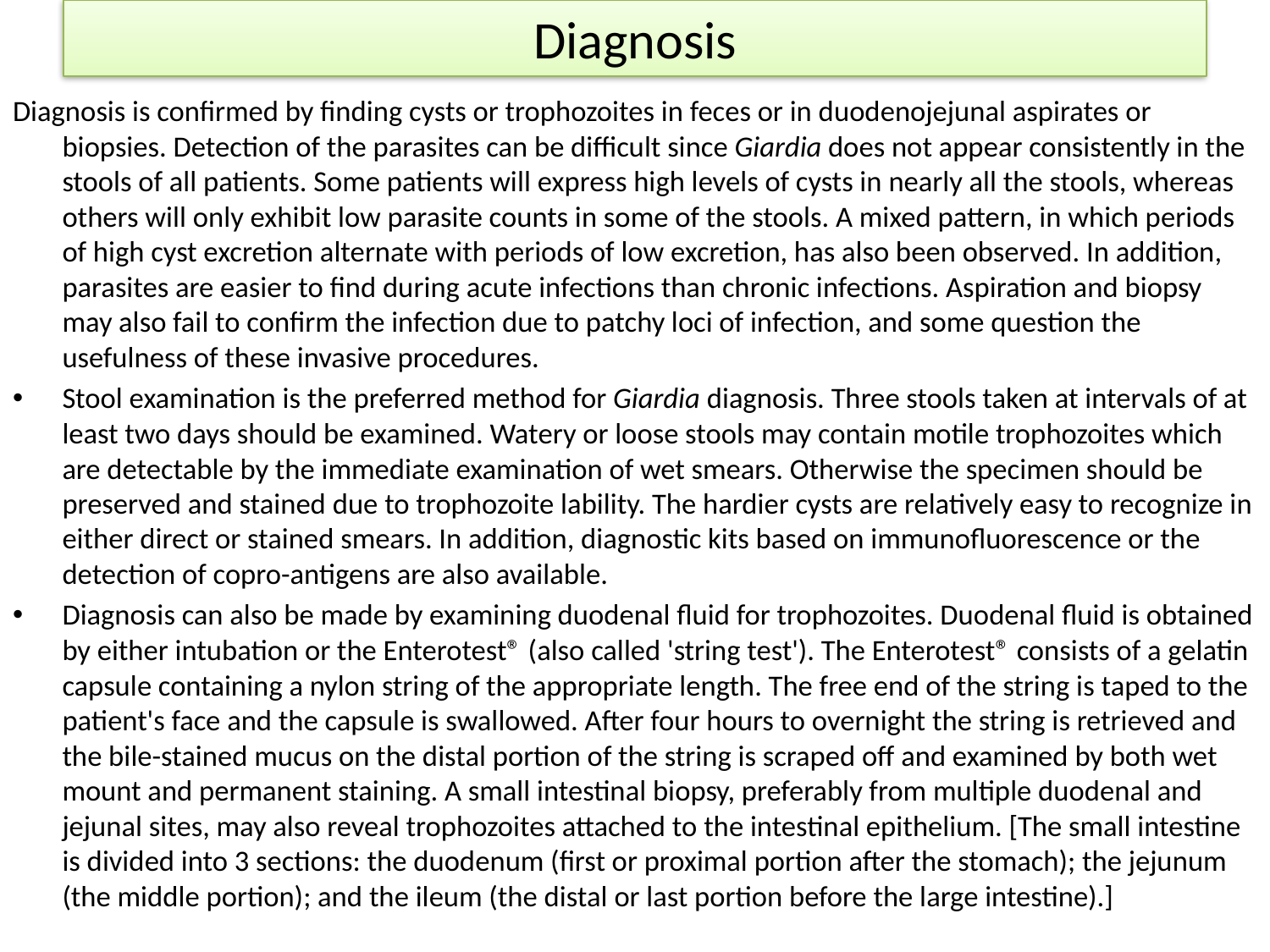

# Diagnosis
Diagnosis is confirmed by finding cysts or trophozoites in feces or in duodenojejunal aspirates or biopsies. Detection of the parasites can be difficult since Giardia does not appear consistently in the stools of all patients. Some patients will express high levels of cysts in nearly all the stools, whereas others will only exhibit low parasite counts in some of the stools. A mixed pattern, in which periods of high cyst excretion alternate with periods of low excretion, has also been observed. In addition, parasites are easier to find during acute infections than chronic infections. Aspiration and biopsy may also fail to confirm the infection due to patchy loci of infection, and some question the usefulness of these invasive procedures.
Stool examination is the preferred method for Giardia diagnosis. Three stools taken at intervals of at least two days should be examined. Watery or loose stools may contain motile trophozoites which are detectable by the immediate examination of wet smears. Otherwise the specimen should be preserved and stained due to trophozoite lability. The hardier cysts are relatively easy to recognize in either direct or stained smears. In addition, diagnostic kits based on immunofluorescence or the detection of copro-antigens are also available.
Diagnosis can also be made by examining duodenal fluid for trophozoites. Duodenal fluid is obtained by either intubation or the Enterotest® (also called 'string test'). The Enterotest® consists of a gelatin capsule containing a nylon string of the appropriate length. The free end of the string is taped to the patient's face and the capsule is swallowed. After four hours to overnight the string is retrieved and the bile-stained mucus on the distal portion of the string is scraped off and examined by both wet mount and permanent staining. A small intestinal biopsy, preferably from multiple duodenal and jejunal sites, may also reveal trophozoites attached to the intestinal epithelium. [The small intestine is divided into 3 sections: the duodenum (first or proximal portion after the stomach); the jejunum (the middle portion); and the ileum (the distal or last portion before the large intestine).]